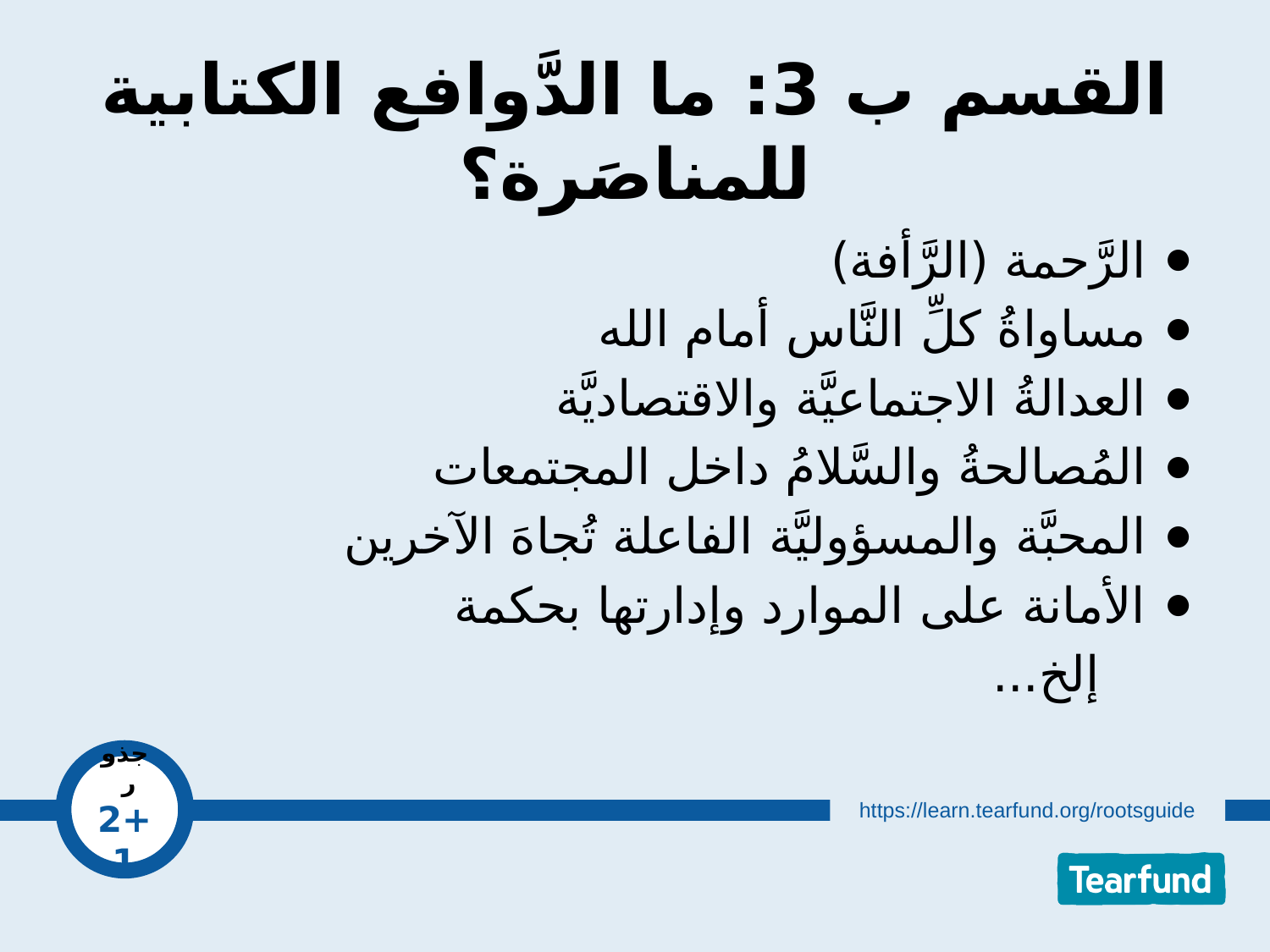

# القسم ب 3: ما الدَّوافع الكتابية للمناصَرة؟
الرَّحمة (الرَّأفة)
مساواةُ كلِّ النَّاس أمام الله
العدالةُ الاجتماعيَّة والاقتصاديَّة
المُصالحةُ والسَّلامُ داخل المجتمعات
المحبَّة والمسؤوليَّة الفاعلة تُجاهَ الآخرين
الأمانة على الموارد وإدارتها بحكمة
      إلخ...